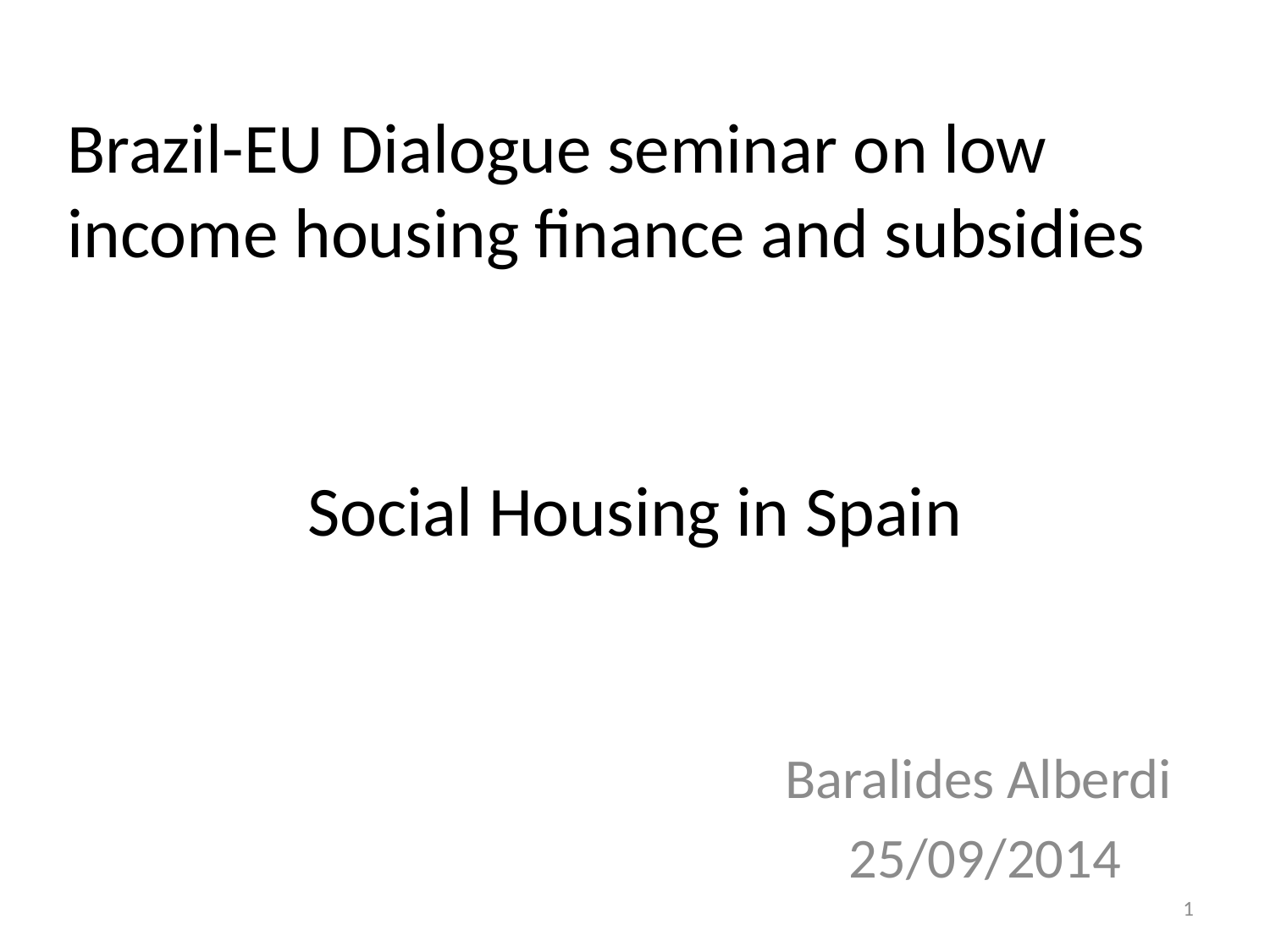

Brazil-EU Dialogue seminar on low income housing finance and subsidies
# Social Housing in Spain
Baralides Alberdi
25/09/2014
1